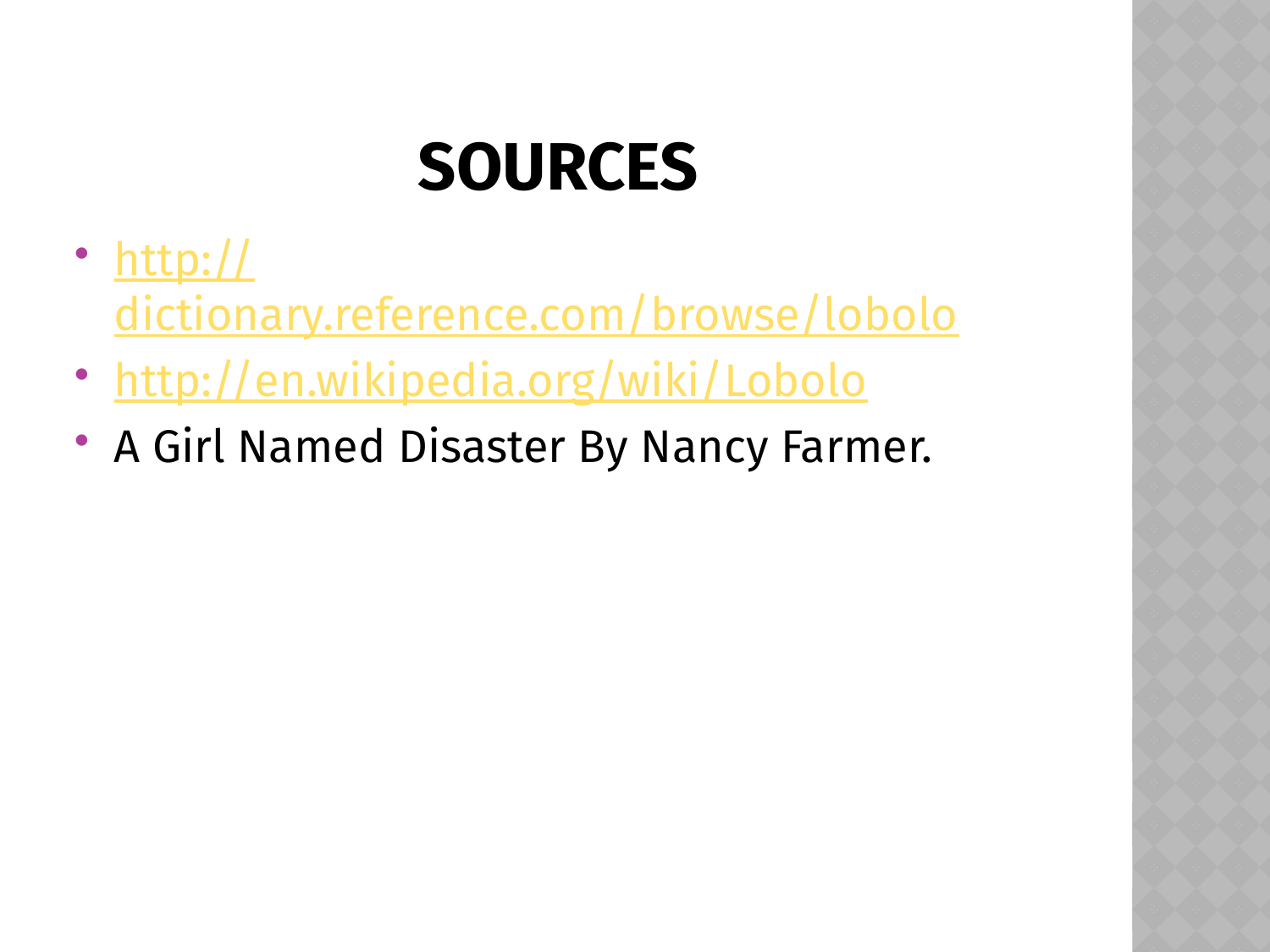

# Sources
http://dictionary.reference.com/browse/lobolo
http://en.wikipedia.org/wiki/Lobolo
A Girl Named Disaster By Nancy Farmer.